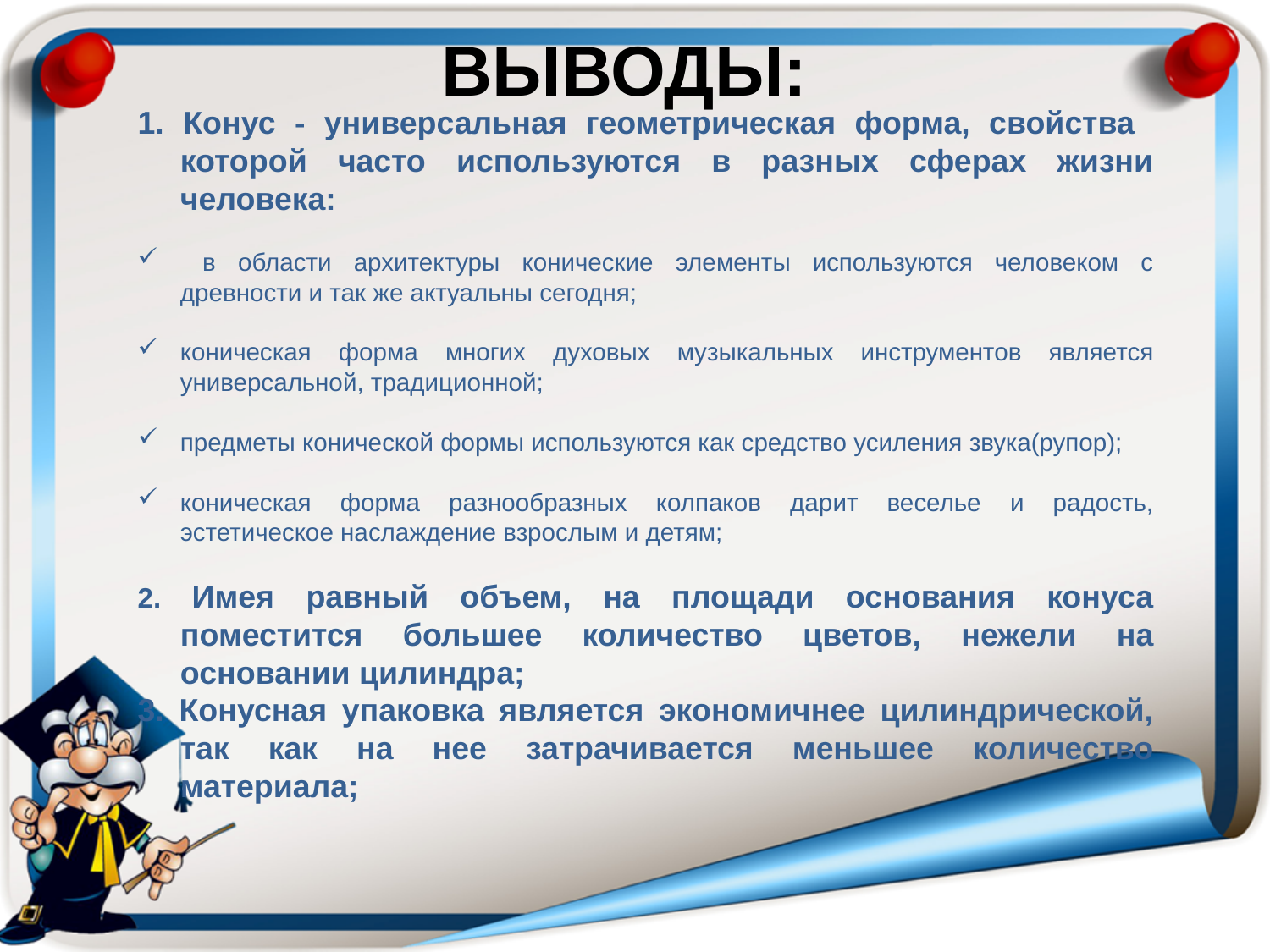

# Выводы:
1. Конус - универсальная геометрическая форма, свойства  которой часто используются в разных сферах жизни человека:

 в области архитектуры конические элементы используются человеком с древности и так же актуальны сегодня;

коническая форма многих духовых музыкальных инструментов является универсальной, традиционной;

предметы конической формы используются как средство усиления звука(рупор);

коническая форма разнообразных колпаков дарит веселье и радость, эстетическое наслаждение взрослым и детям;

2. Имея равный объем, на площади основания конуса поместится большее количество цветов, нежели на основании цилиндра;
3. Конусная упаковка является экономичнее цилиндрической, так как на нее затрачивается меньшее количество материала;